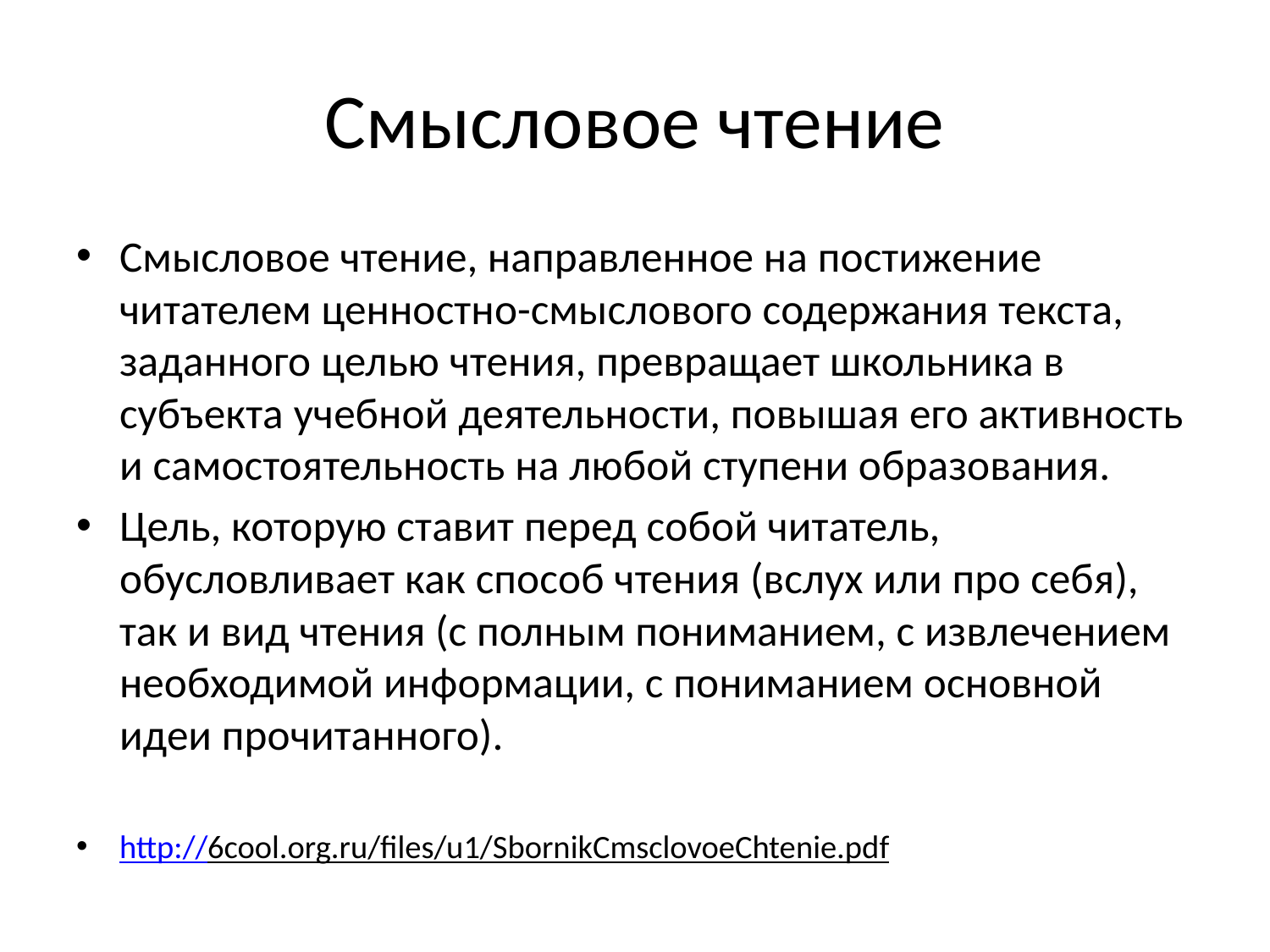

# Смысловое чтение
Смысловое чтение, направленное на постижение читателем ценностно-смыслового содержания текста, заданного целью чтения, превращает школьника в субъекта учебной деятельности, повышая его активность и самостоятельность на любой ступени образования.
Цель, которую ставит перед собой читатель, обусловливает как способ чтения (вслух или про себя), так и вид чтения (с полным пониманием, с извлечением необходимой информации, с пониманием основной идеи прочитанного).

http://6cool.org.ru/files/u1/SbornikCmsclovoeChtenie.pdf